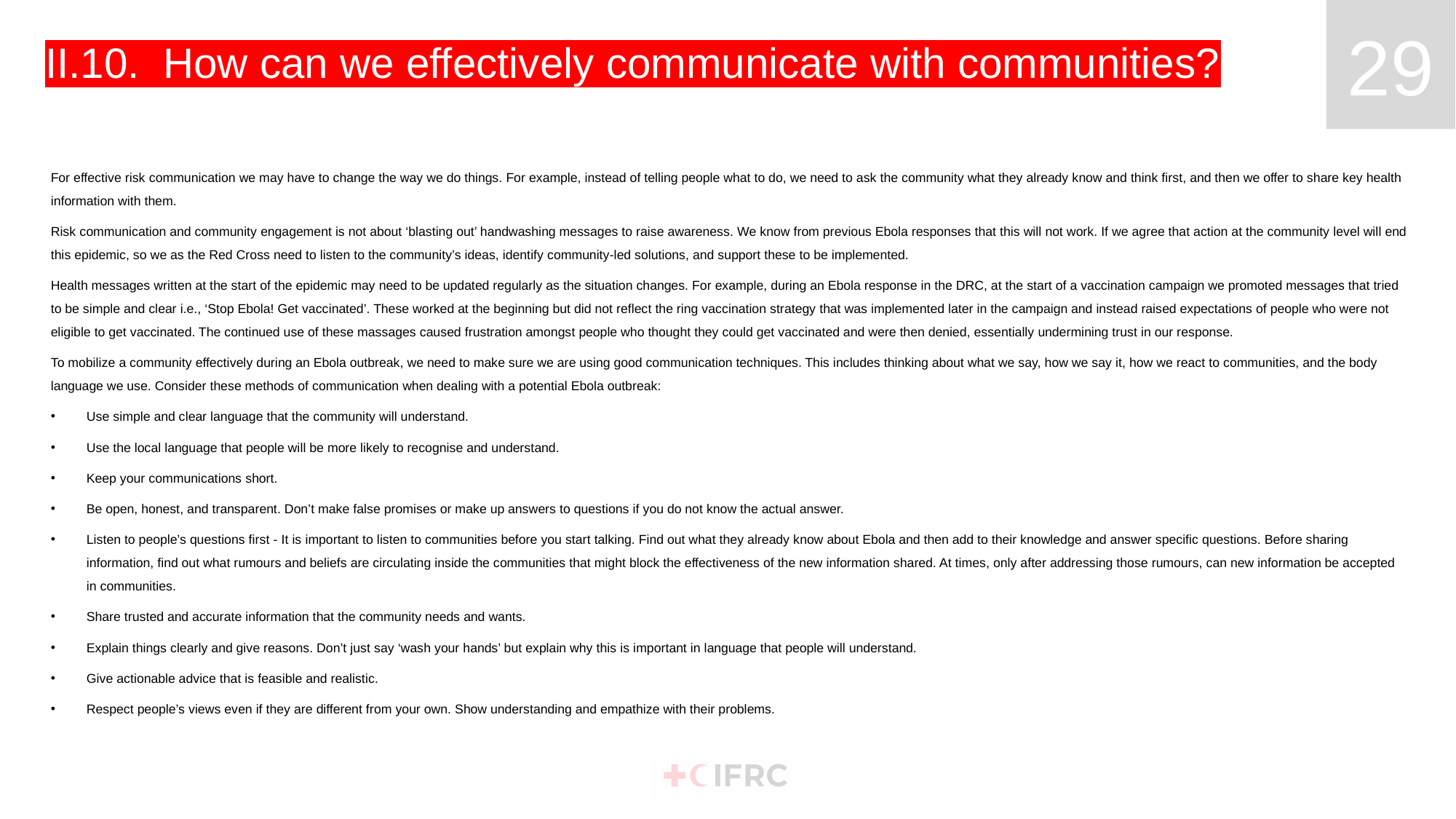

# II.10.  How can we effectively communicate with communities?
For effective risk communication we may have to change the way we do things. For example, instead of telling people what to do, we need to ask the community what they already know and think first, and then we offer to share key health information with them.
Risk communication and community engagement is not about ‘blasting out’ handwashing messages to raise awareness. We know from previous Ebola responses that this will not work. If we agree that action at the community level will end this epidemic, so we as the Red Cross need to listen to the community’s ideas, identify community-led solutions, and support these to be implemented.
Health messages written at the start of the epidemic may need to be updated regularly as the situation changes. For example, during an Ebola response in the DRC, at the start of a vaccination campaign we promoted messages that tried to be simple and clear i.e., ‘Stop Ebola! Get vaccinated’. These worked at the beginning but did not reflect the ring vaccination strategy that was implemented later in the campaign and instead raised expectations of people who were not eligible to get vaccinated. The continued use of these massages caused frustration amongst people who thought they could get vaccinated and were then denied, essentially undermining trust in our response.
To mobilize a community effectively during an Ebola outbreak, we need to make sure we are using good communication techniques. This includes thinking about what we say, how we say it, how we react to communities, and the body language we use. Consider these methods of communication when dealing with a potential Ebola outbreak:
Use simple and clear language that the community will understand.
Use the local language that people will be more likely to recognise and understand.
Keep your communications short.
Be open, honest, and transparent. Don’t make false promises or make up answers to questions if you do not know the actual answer.
Listen to people’s questions first - It is important to listen to communities before you start talking. Find out what they already know about Ebola and then add to their knowledge and answer specific questions. Before sharing information, find out what rumours and beliefs are circulating inside the communities that might block the effectiveness of the new information shared. At times, only after addressing those rumours, can new information be accepted in communities.
Share trusted and accurate information that the community needs and wants.
Explain things clearly and give reasons. Don’t just say ‘wash your hands’ but explain why this is important in language that people will understand.
Give actionable advice that is feasible and realistic.
Respect people’s views even if they are different from your own. Show understanding and empathize with their problems.